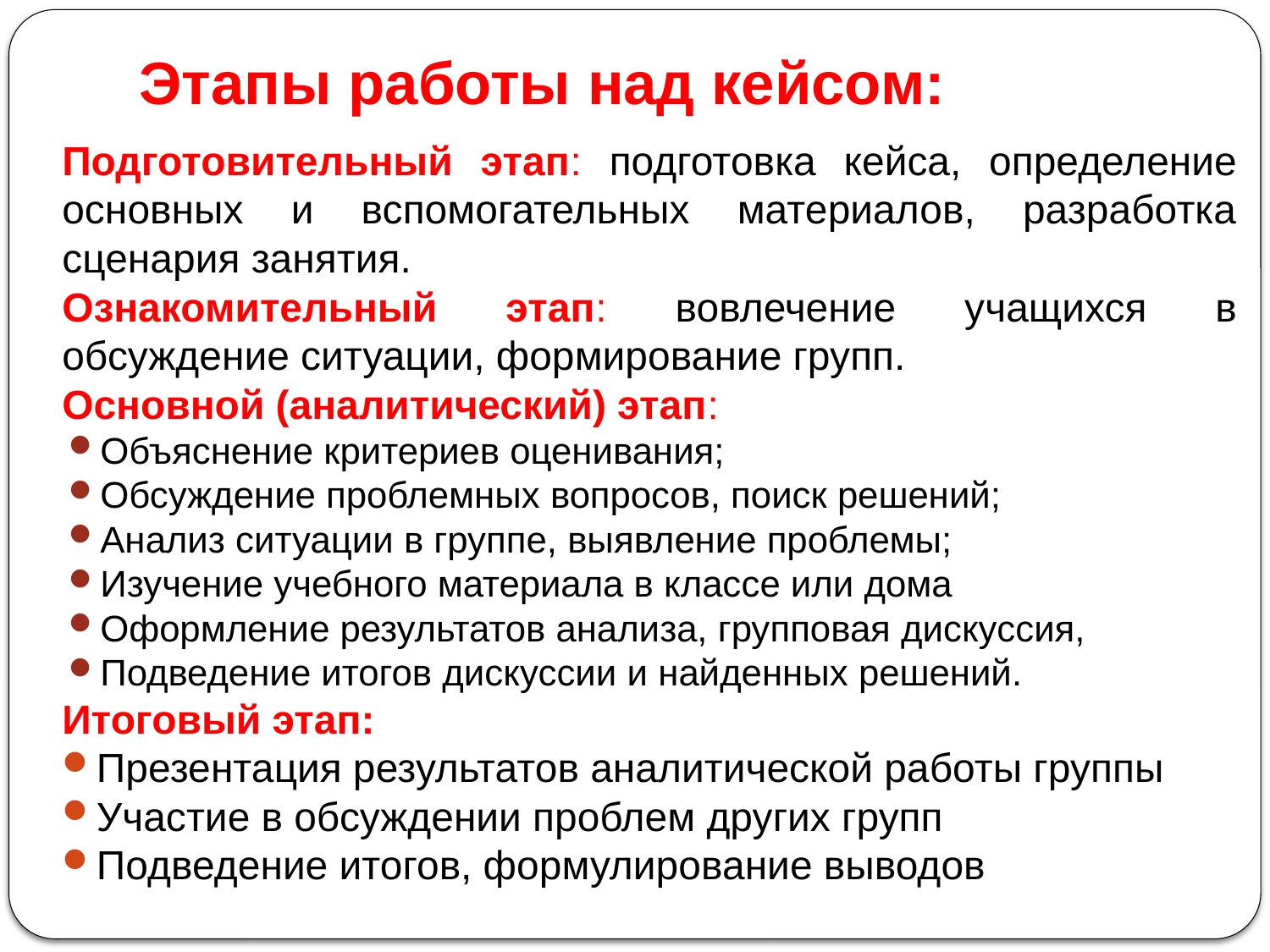

# Этапы работы над кейсом:
Подготовительный этап: подготовка кейса, определение основных и вспомогательных материалов, разработка сценария занятия.
Ознакомительный этап: вовлечение учащихся в обсуждение ситуации, формирование групп.
Основной (аналитический) этап:
Объяснение критериев оценивания;
Обсуждение проблемных вопросов, поиск решений;
Анализ ситуации в группе, выявление проблемы;
Изучение учебного материала в классе или дома
Оформление результатов анализа, групповая дискуссия,
Подведение итогов дискуссии и найденных решений.
Итоговый этап:
Презентация результатов аналитической работы группы
Участие в обсуждении проблем других групп
Подведение итогов, формулирование выводов